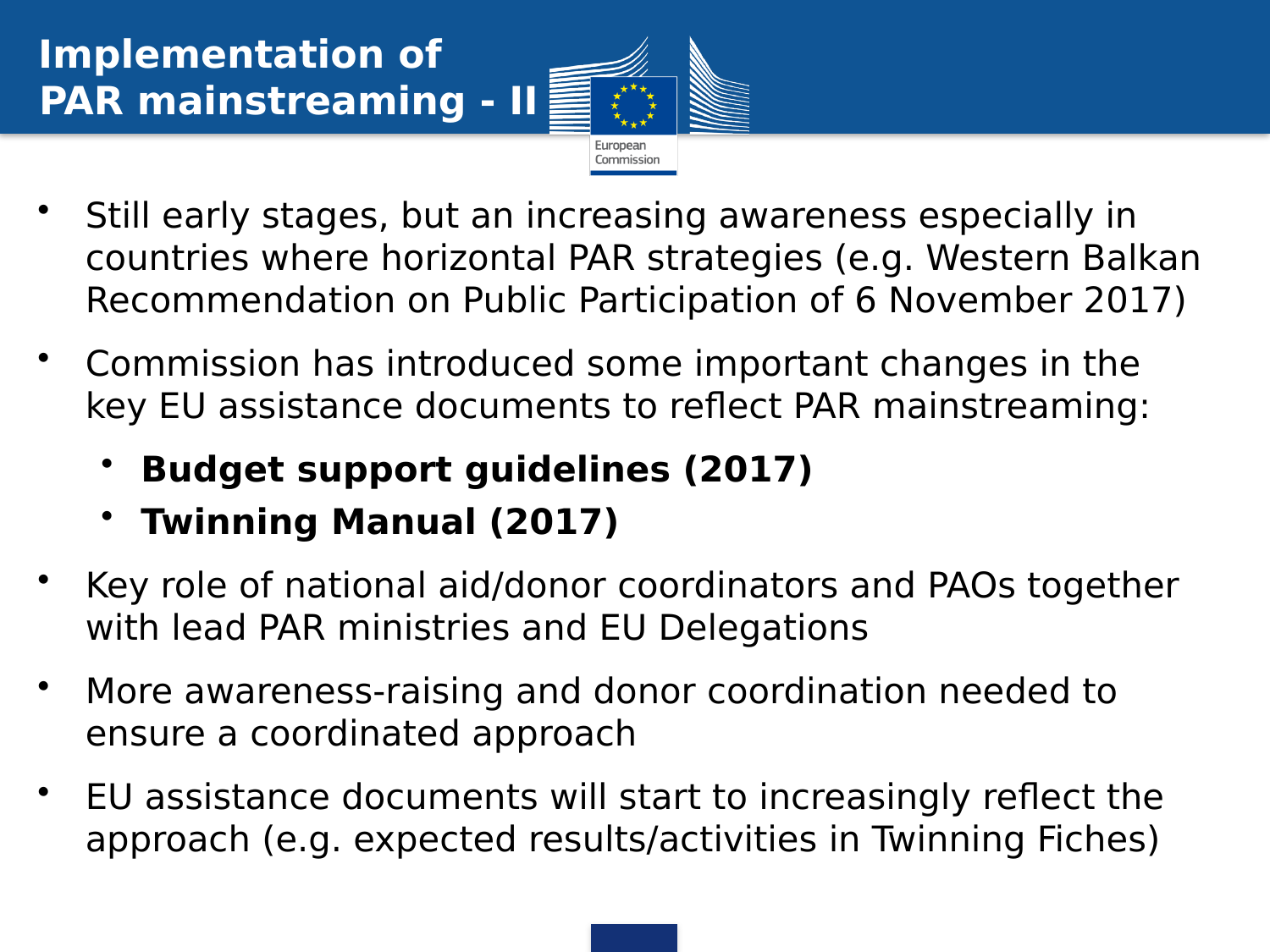

# Implementation of PAR mainstreaming - II
Still early stages, but an increasing awareness especially in countries where horizontal PAR strategies (e.g. Western Balkan Recommendation on Public Participation of 6 November 2017)
Commission has introduced some important changes in the  key EU assistance documents to reflect PAR mainstreaming:
Budget support guidelines (2017)
Twinning Manual (2017)
Key role of national aid/donor coordinators and PAOs together with lead PAR ministries and EU Delegations
More awareness-raising and donor coordination needed to ensure a coordinated approach
EU assistance documents will start to increasingly reflect the approach (e.g. expected results/activities in Twinning Fiches)